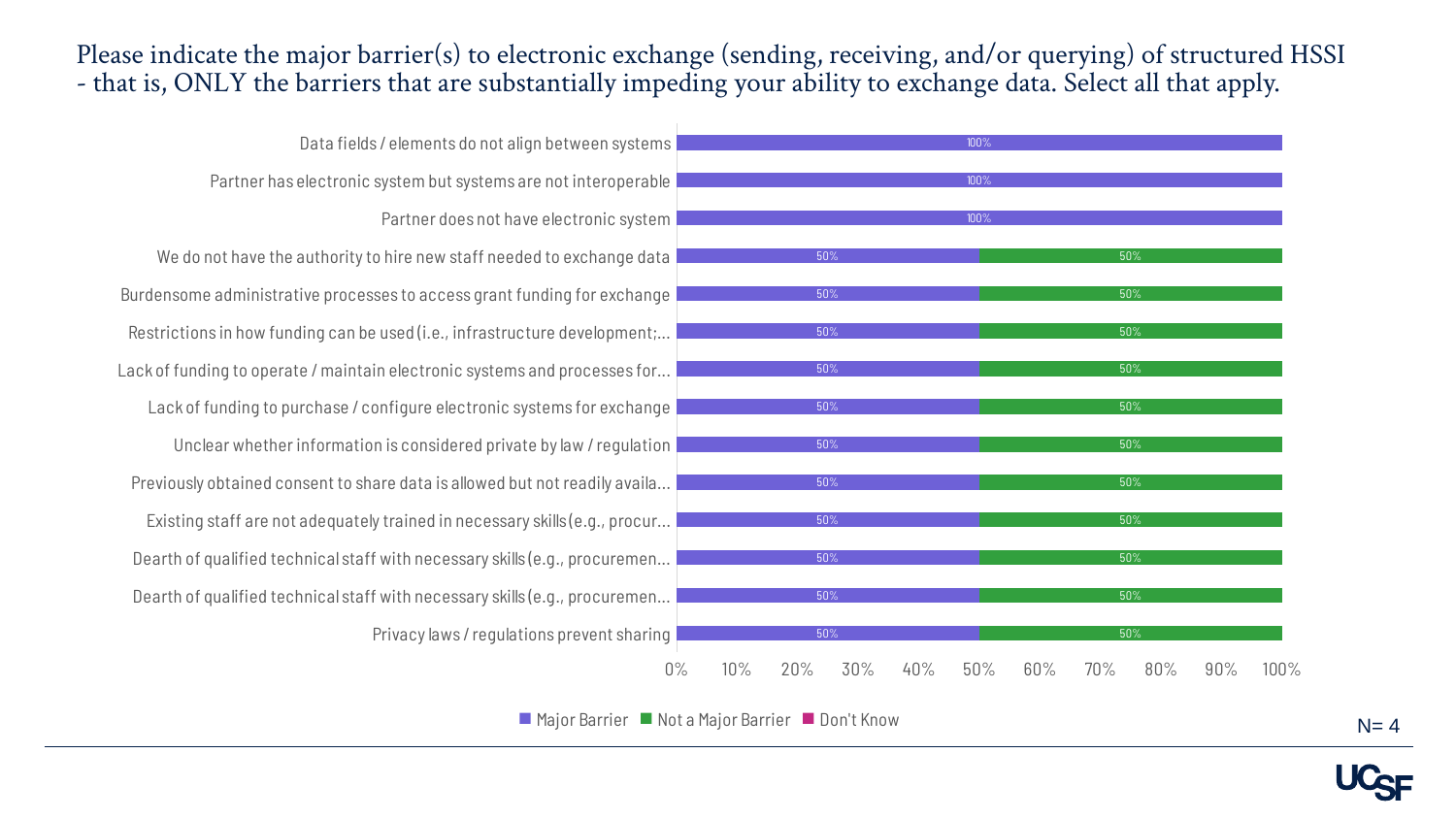

# Please indicate the major barrier(s) to electronic exchange (sending, receiving, and/or querying) of structured HSSI - that is, ONLY the barriers that are substantially impeding your ability to exchange data. Select all that apply.

### Chart

| Category | Major Barrier | Not a Major Barrier | Don't Know |
|---|---|---|---|
| Privacy laws / regulations prevent sharing | 0.5 | 0.5 | None |
| Dearth of qualified technical staff with necessary skills (e.g., procuremen... | 0.5 | 0.5 | None |
| Dearth of qualified technical staff with necessary skills (e.g., procuremen... | 0.5 | 0.5 | None |
| Existing staff are not adequately trained in necessary skills (e.g., procur... | 0.5 | 0.5 | None |
| Previously obtained consent to share data is allowed but not readily availa... | 0.5 | 0.5 | None |
| Unclear whether information is considered private by law / regulation | 0.5 | 0.5 | None |
| Lack of funding to purchase / configure electronic systems for exchange | 0.5 | 0.5 | None |
| Lack of funding to operate / maintain electronic systems and processes for... | 0.5 | 0.5 | None |
| Restrictions in how funding can be used (i.e., infrastructure development;... | 0.5 | 0.5 | None |
| Burdensome administrative processes to access grant funding for exchange | 0.5 | 0.5 | None |
| We do not have the authority to hire new staff needed to exchange data | 0.5 | 0.5 | None |
| Partner does not have electronic system | 1.0 | None | None |
| Partner has electronic system but systems are not interoperable | 1.0 | None | None |
| Data fields / elements do not align between systems | 1.0 | None | None |
N= 4